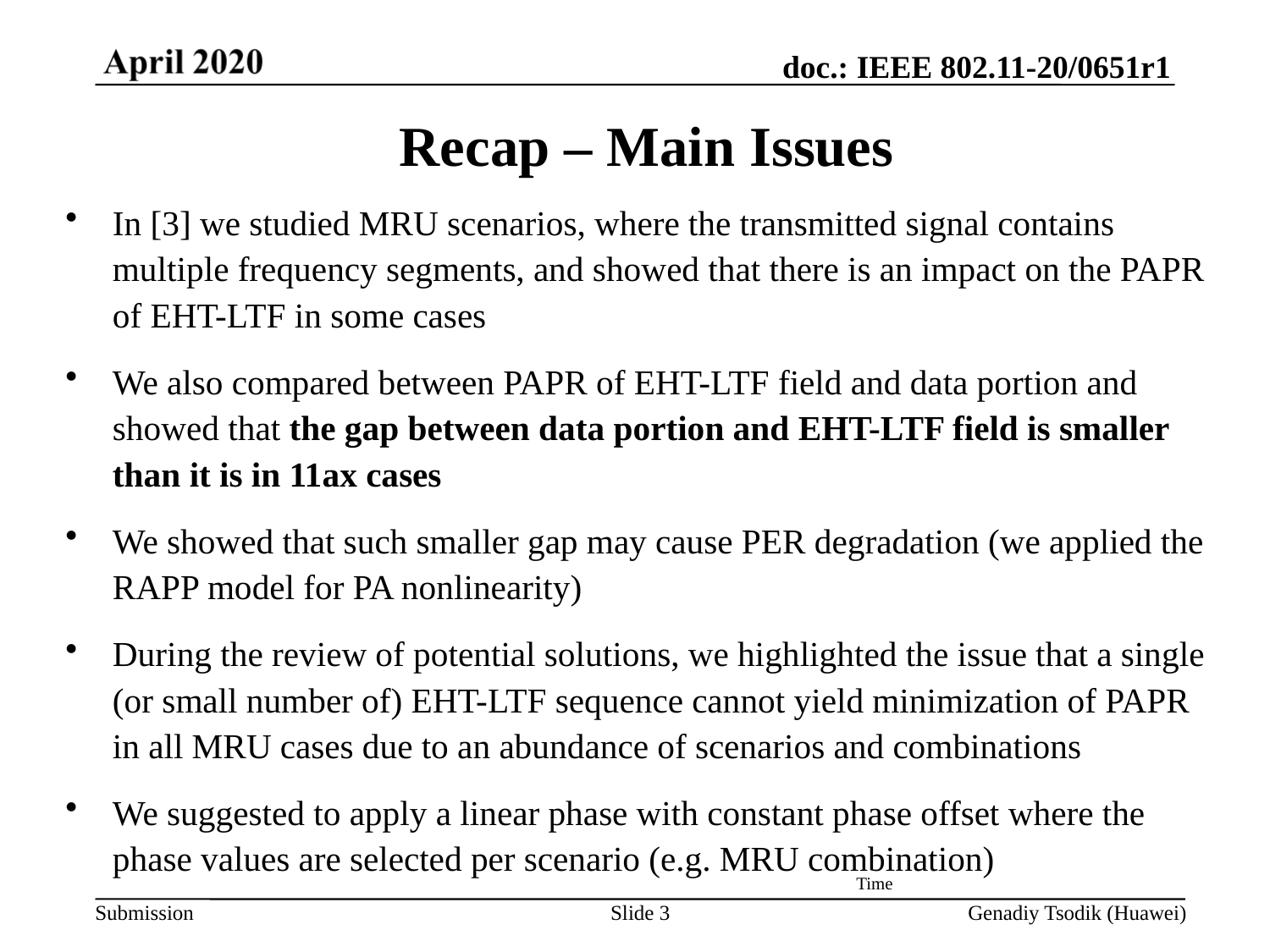

# Recap – Main Issues
In [3] we studied MRU scenarios, where the transmitted signal contains multiple frequency segments, and showed that there is an impact on the PAPR of EHT-LTF in some cases
We also compared between PAPR of EHT-LTF field and data portion and showed that the gap between data portion and EHT-LTF field is smaller than it is in 11ax cases
We showed that such smaller gap may cause PER degradation (we applied the RAPP model for PA nonlinearity)
During the review of potential solutions, we highlighted the issue that a single (or small number of) EHT-LTF sequence cannot yield minimization of PAPR in all MRU cases due to an abundance of scenarios and combinations
We suggested to apply a linear phase with constant phase offset where the phase values are selected per scenario (e.g. MRU combination)
Time
Slide 3
Genadiy Tsodik (Huawei)